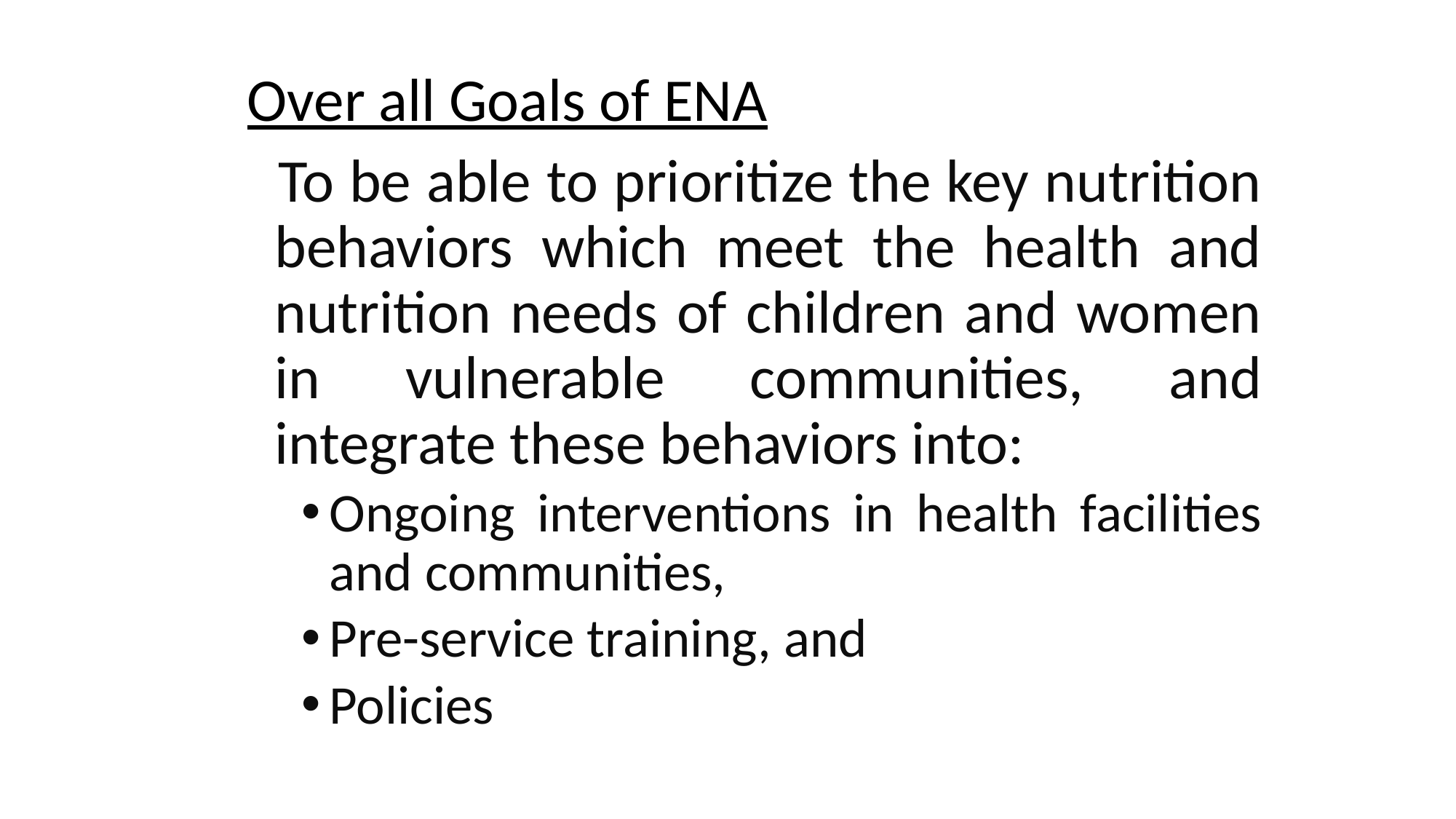

Over all Goals of ENA
  To be able to prioritize the key nutrition behaviors which meet the health and nutrition needs of children and women in vulnerable communities, and integrate these behaviors into:
Ongoing interventions in health facilities and communities,
Pre-service training, and
Policies

ayenew.n(bsc,fellow of mph human nutrtion)
6